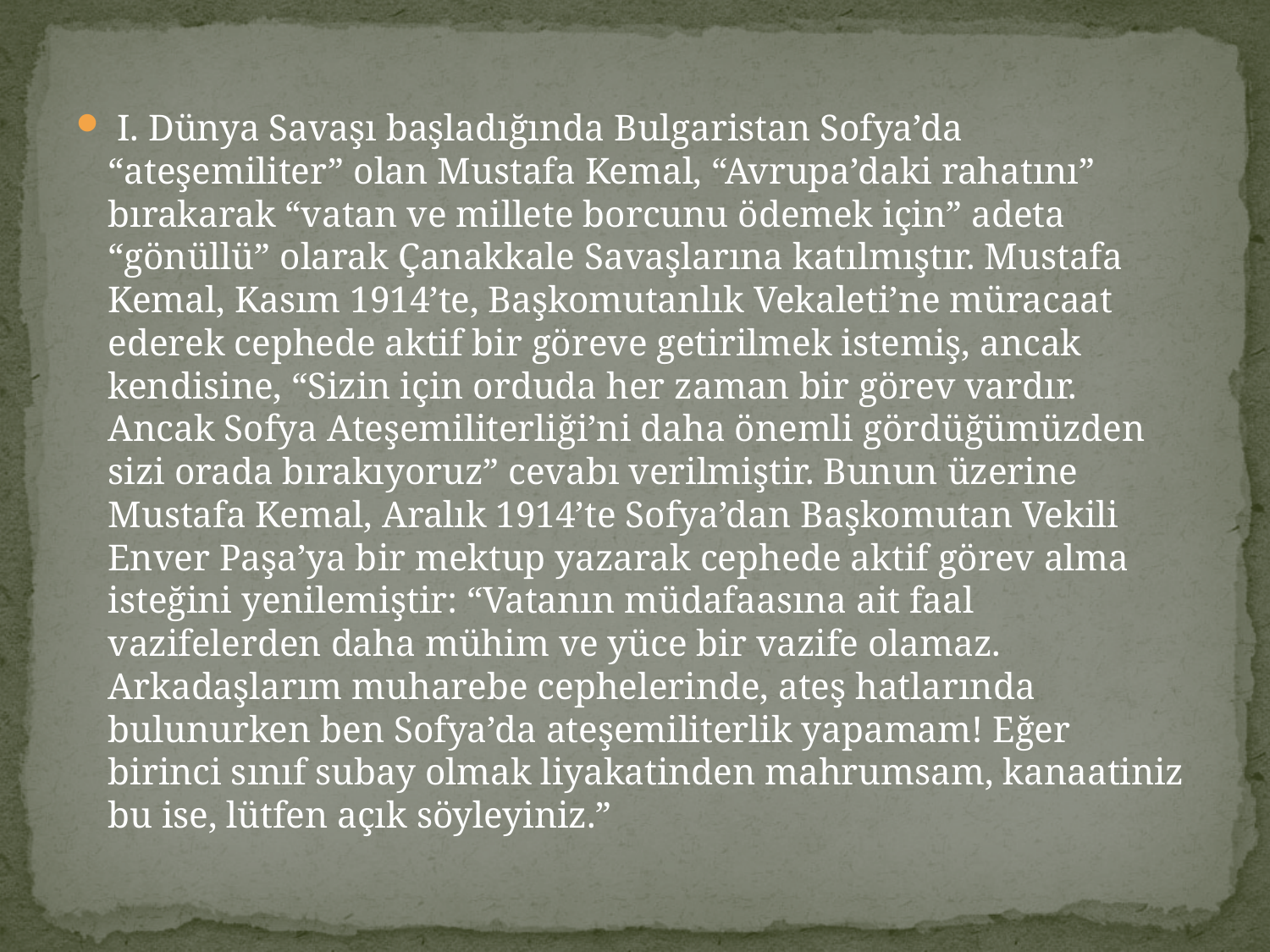

I. Dünya Savaşı başladığında Bulgaristan Sofya’da “ateşemiliter” olan Mustafa Kemal, “Avrupa’daki rahatını” bırakarak “vatan ve millete borcunu ödemek için” adeta “gönüllü” olarak Çanakkale Savaşlarına katılmıştır. Mustafa Kemal, Kasım 1914’te, Başkomutanlık Vekaleti’ne müracaat ederek cephede aktif bir göreve getirilmek istemiş, ancak kendisine, “Sizin için orduda her zaman bir görev vardır. Ancak Sofya Ateşemiliterliği’ni daha önemli gördüğümüzden sizi orada bırakıyoruz” cevabı verilmiştir. Bunun üzerine Mustafa Kemal, Aralık 1914’te Sofya’dan Başkomutan Vekili Enver Paşa’ya bir mektup yazarak cephede aktif görev alma isteğini yenilemiştir: “Vatanın müdafaasına ait faal vazifelerden daha mühim ve yüce bir vazife olamaz. Arkadaşlarım muharebe cephelerinde, ateş hatlarında bulunurken ben Sofya’da ateşemiliterlik yapamam! Eğer birinci sınıf subay olmak liyakatinden mahrumsam, kanaatiniz bu ise, lütfen açık söyleyiniz.”